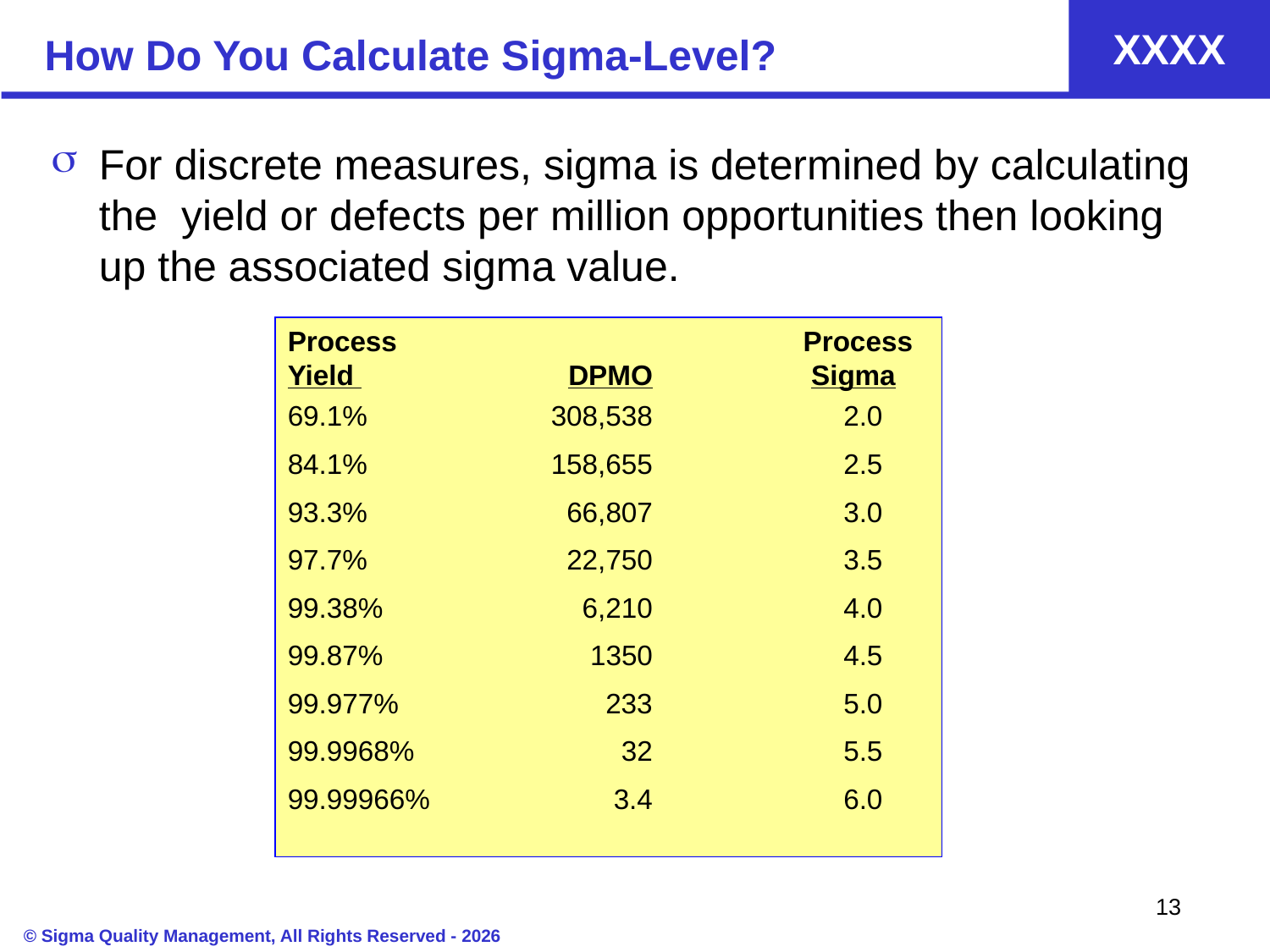

# How Do You Calculate Sigma-Level?
For discrete measures, sigma is determined by calculating the  yield or defects per million opportunities then looking up the associated sigma value.
Process		   Process
Yield 	DPMO	    Sigma
69.1%	308,538		2.0
84.1%	158,655		2.5
93.3%	66,807		3.0
97.7%	22,750		3.5
99.38%	6,210		4.0
99.87%	1350		4.5
99.977%	233		5.0
99.9968%	32		5.5
99.99966%	3.4		6.0